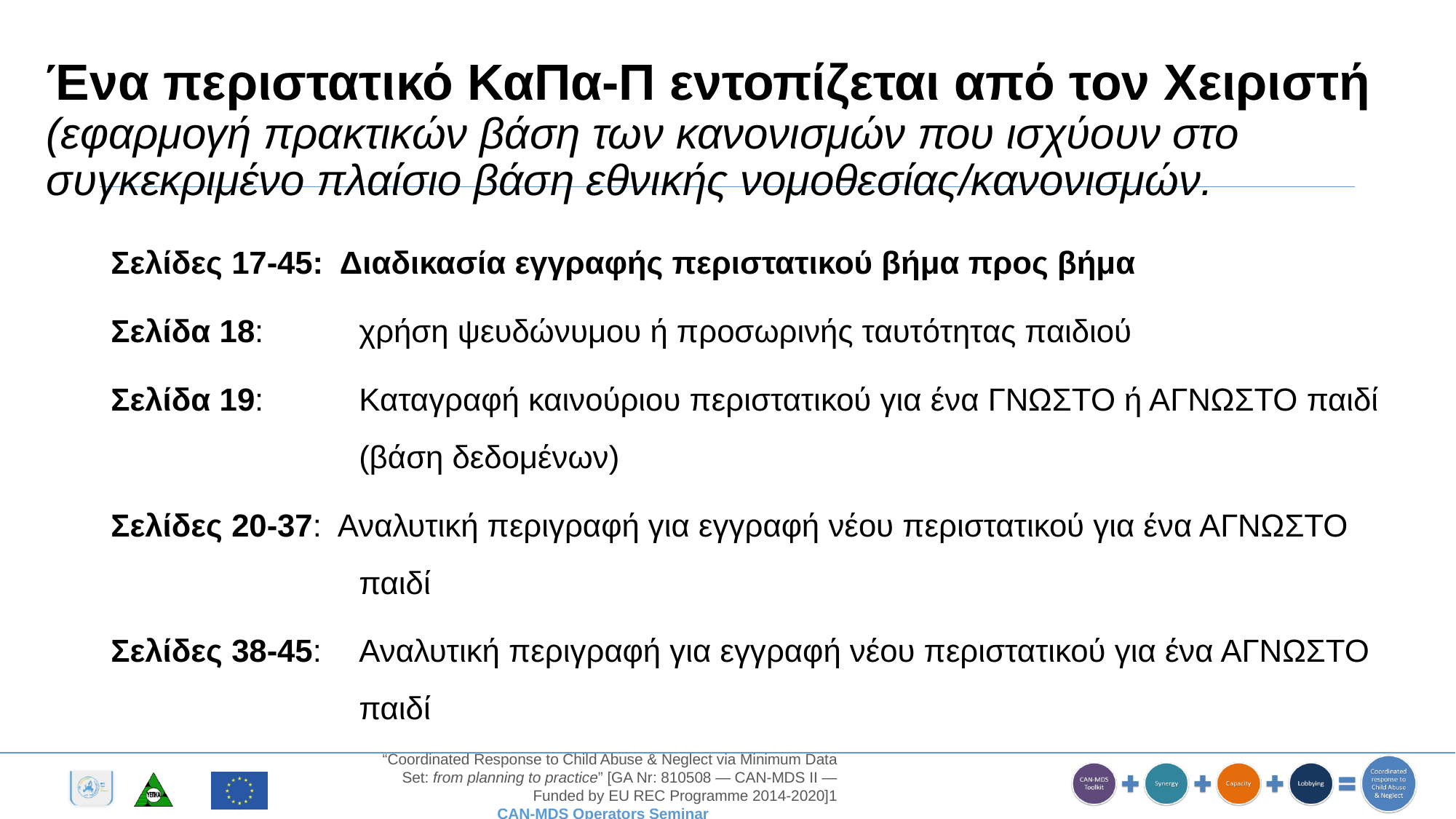

# Ένα περιστατικό ΚαΠα-Π εντοπίζεται από τον Χειριστή (εφαρμογή πρακτικών βάση των κανονισμών που ισχύουν στο συγκεκριμένο πλαίσιο βάση εθνικής νομοθεσίας/κανονισμών.
Σελίδες 17-45:  Διαδικασία εγγραφής περιστατικού βήμα προς βήμα
Σελίδα 18: 	χρήση ψευδώνυμου ή προσωρινής ταυτότητας παιδιού
Σελίδα 19: 	Καταγραφή καινούριου περιστατικού για ένα ΓΝΩΣΤΟ ή ΑΓΝΩΣΤΟ παιδί (βάση δεδομένων)
Σελίδες 20-37:  Αναλυτική περιγραφή για εγγραφή νέου περιστατικού για ένα ΑΓΝΩΣΤΟ παιδί
Σελίδες 38-45: 	Αναλυτική περιγραφή για εγγραφή νέου περιστατικού για ένα ΑΓΝΩΣΤΟ παιδί